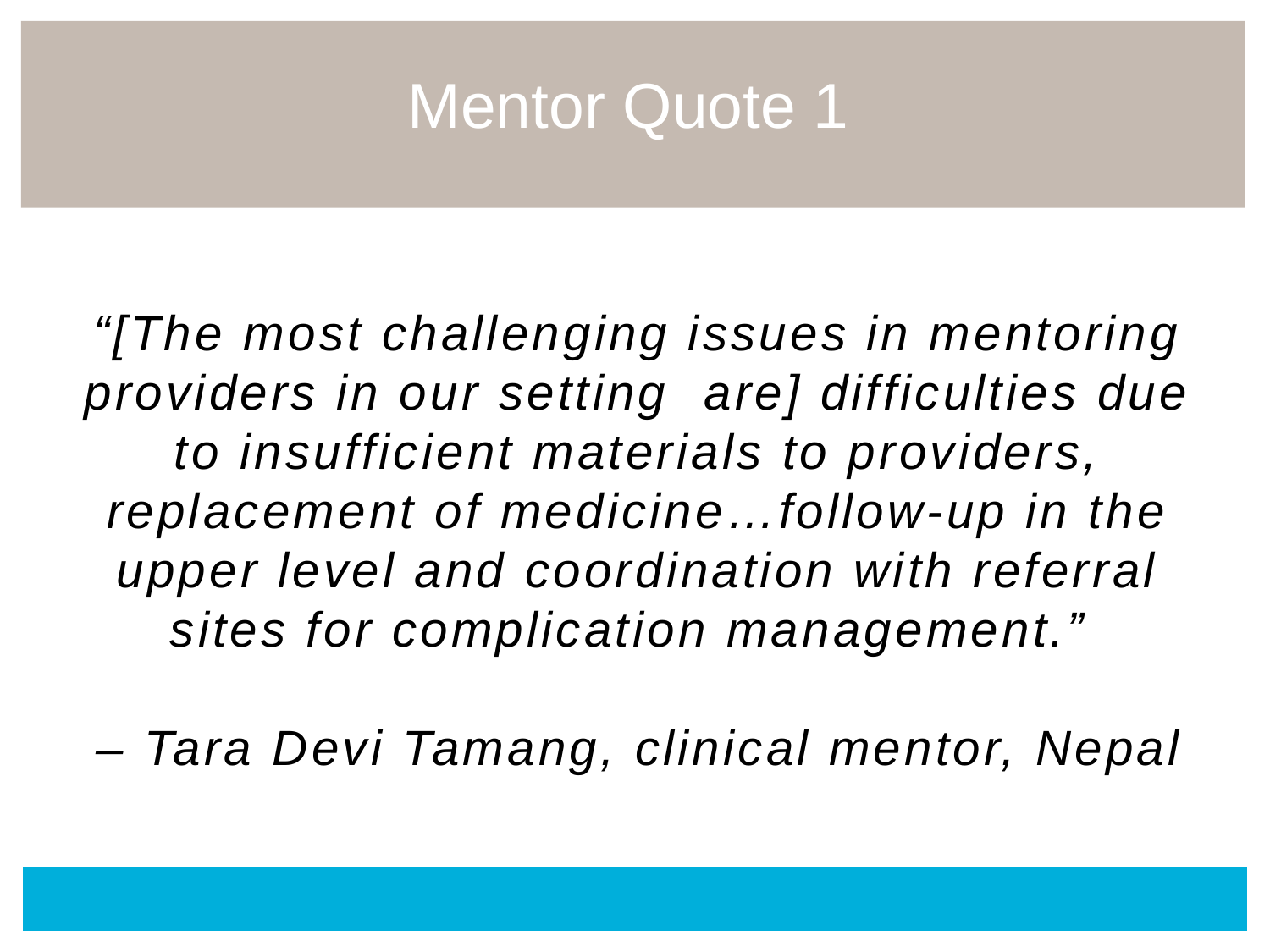

Mentor Quote 1
# “[The most challenging issues in mentoring providers in our setting  are] difficulties due to insufficient materials to providers, replacement of medicine…follow-up in the upper level and coordination with referral sites for complication management.” – Tara Devi Tamang, clinical mentor, Nepal